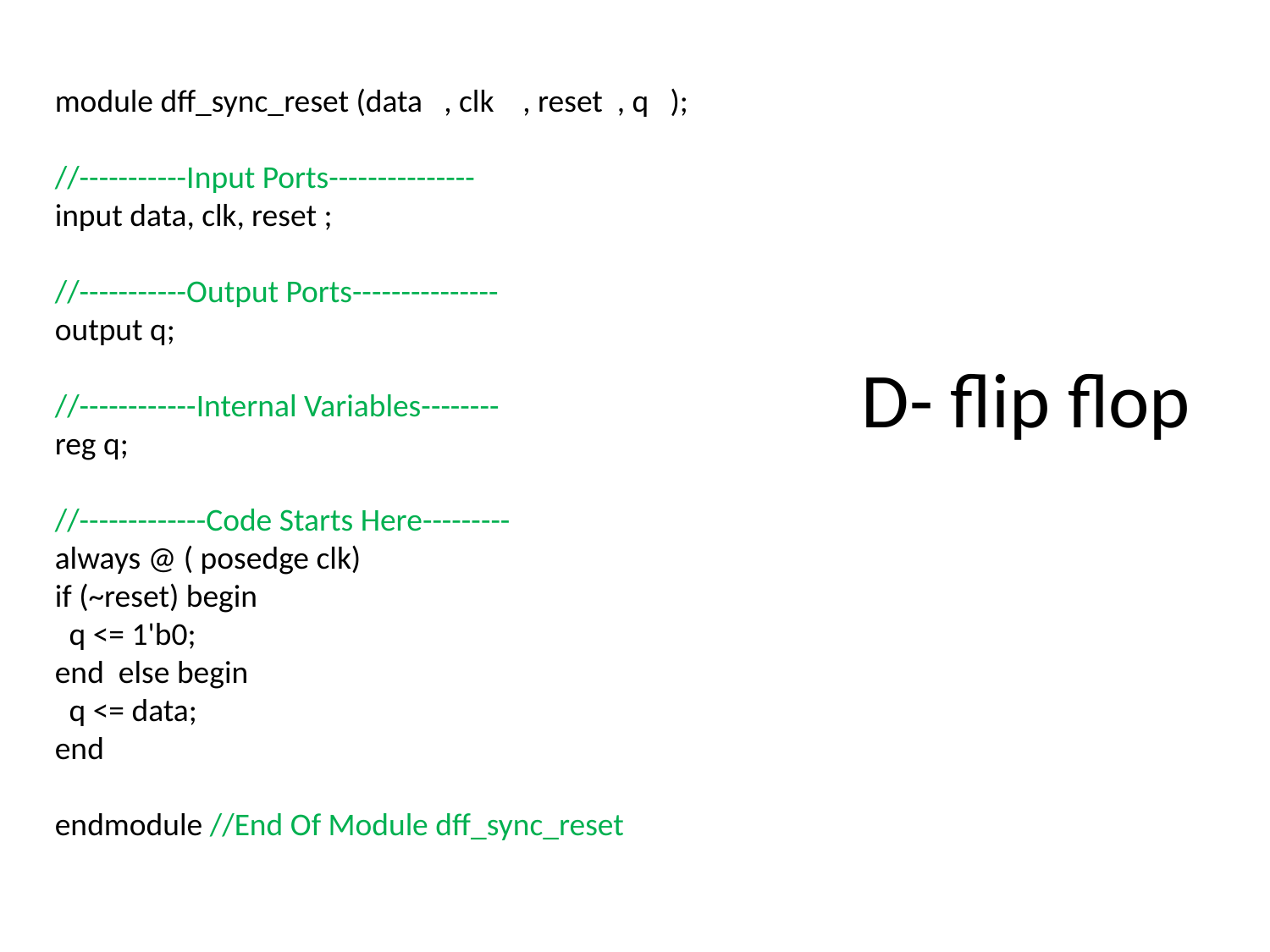

module dff_sync_reset (data   , clk    , reset  , q   );

//-----------Input Ports---------------
input data, clk, reset ;

//-----------Output Ports---------------
output q;

//------------Internal Variables--------
reg q;

//-------------Code Starts Here---------
always @ ( posedge clk)
if (~reset) begin
  q <= 1'b0;
end  else begin
  q <= data;
end

endmodule //End Of Module dff_sync_reset
# D- flip flop